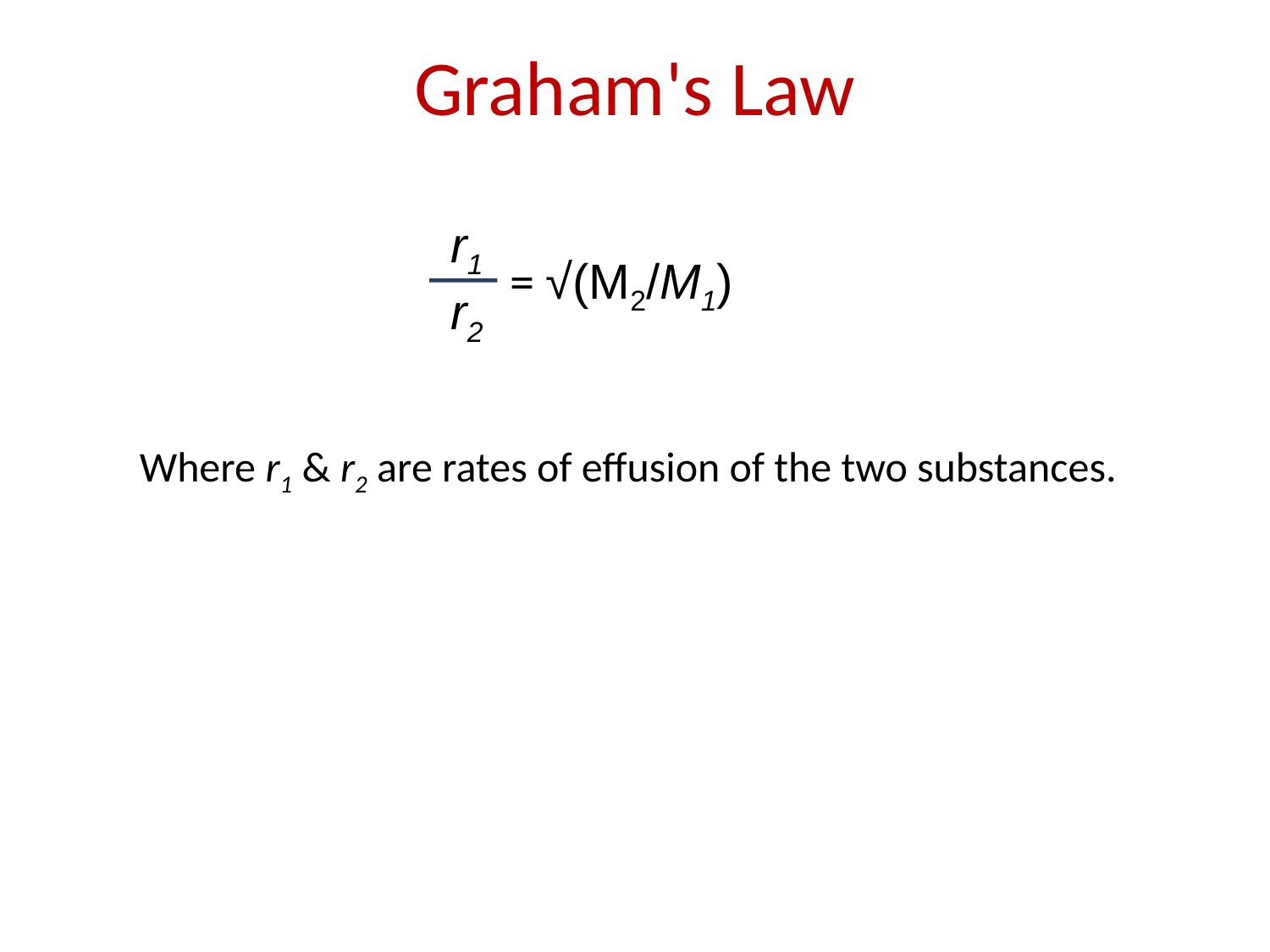

Graham's Law
r1
r2

= √(M2/M1)

Where r1 & r2 are rates of effusion of the two substances.